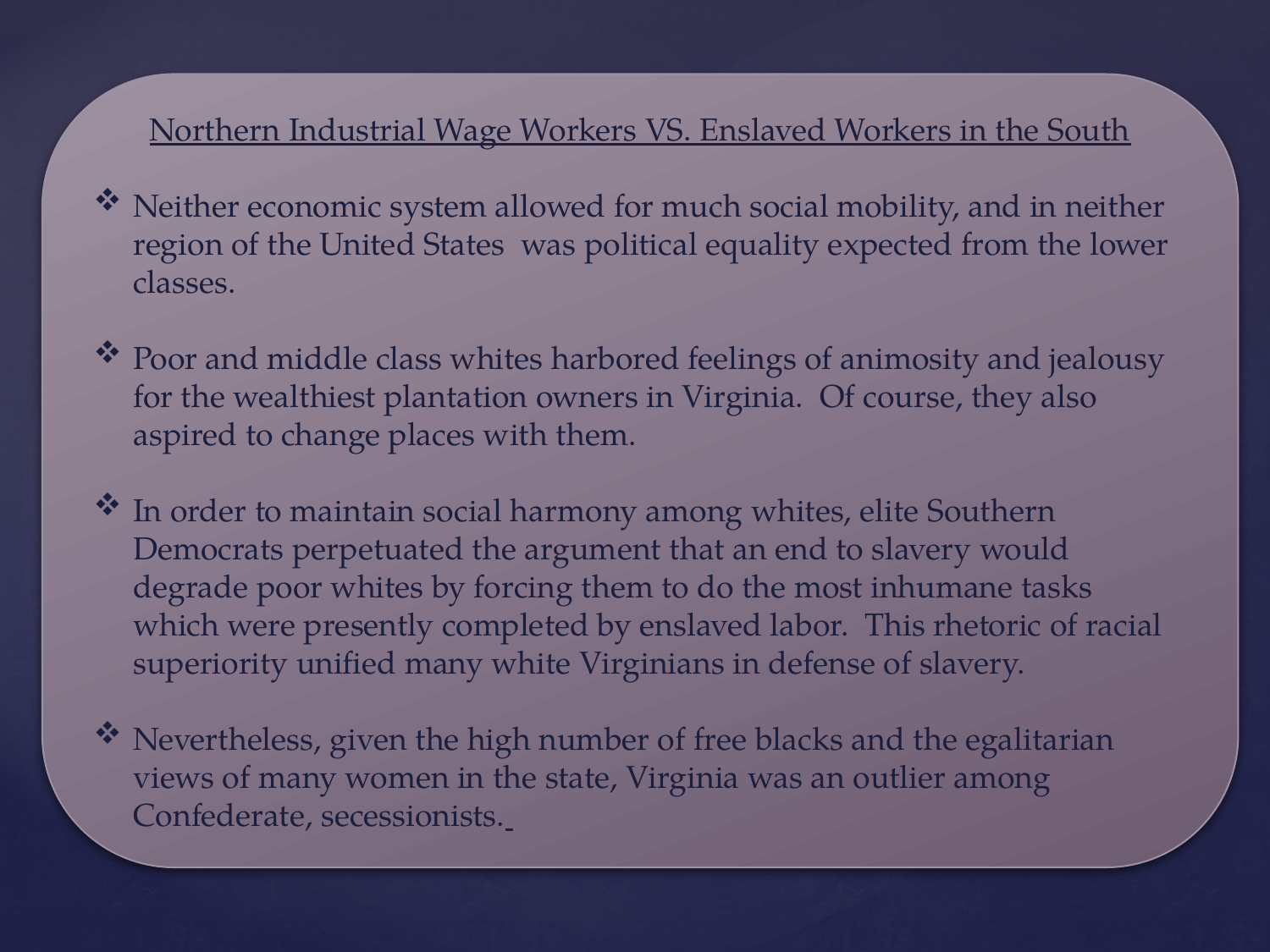

Northern Industrial Wage Workers VS. Enslaved Workers in the South

Neither economic system allowed for much social mobility, and in neither region of the United States  was political equality expected from the lower classes.

Poor and middle class whites harbored feelings of animosity and jealousy for the wealthiest plantation owners in Virginia.  Of course, they also aspired to change places with them.

In order to maintain social harmony among whites, elite Southern Democrats perpetuated the argument that an end to slavery would degrade poor whites by forcing them to do the most inhumane tasks which were presently completed by enslaved labor.  This rhetoric of racial superiority unified many white Virginians in defense of slavery.

Nevertheless, given the high number of free blacks and the egalitarian views of many women in the state, Virginia was an outlier among Confederate, secessionists.